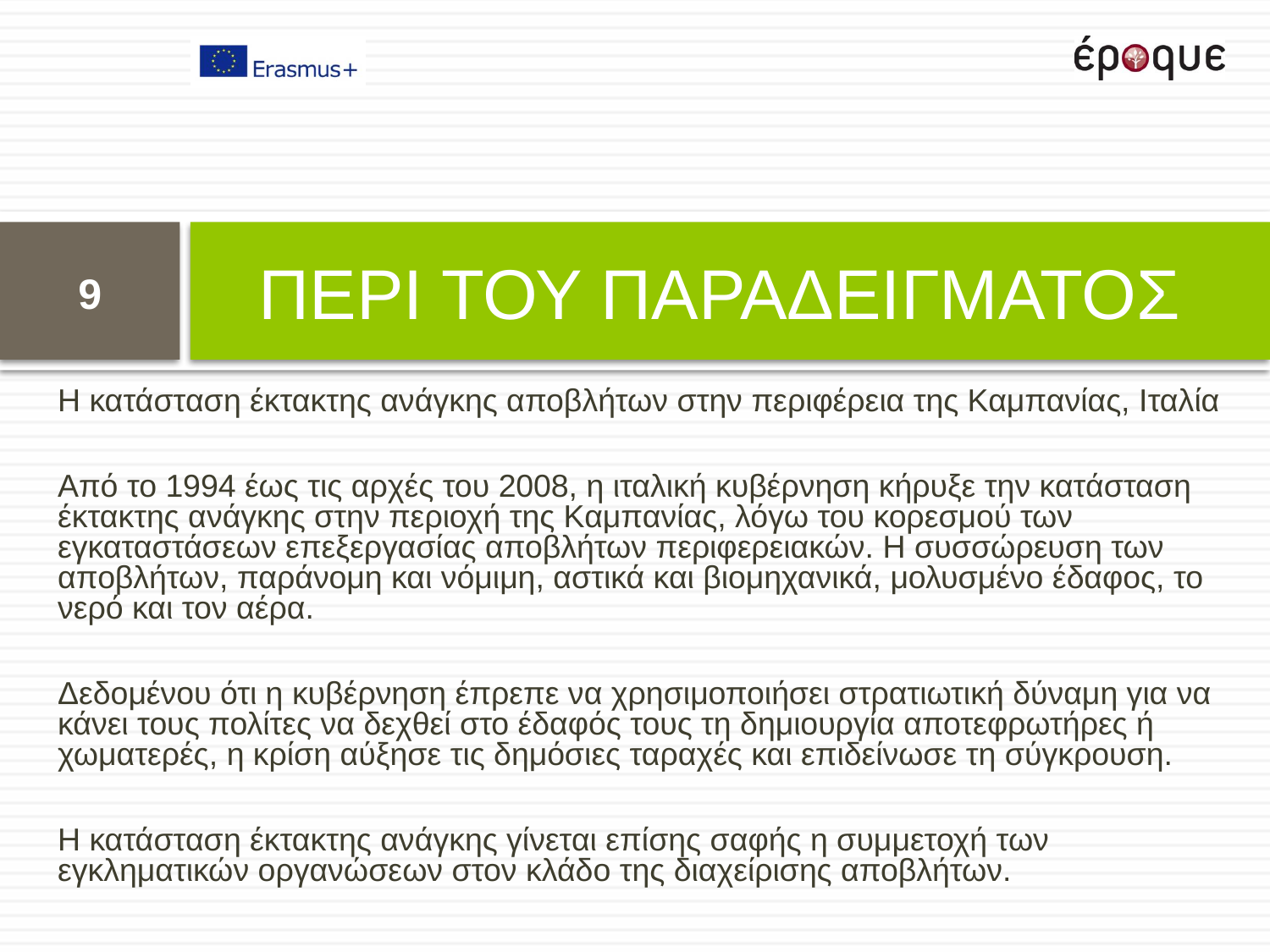

# ΠΕΡΙ ΤΟΥ ΠΑΡΑΔΕΙΓΜΑΤΟΣ
9
Η κατάσταση έκτακτης ανάγκης αποβλήτων στην περιφέρεια της Καμπανίας, Ιταλία

Από το 1994 έως τις αρχές του 2008, η ιταλική κυβέρνηση κήρυξε την κατάσταση έκτακτης ανάγκης στην περιοχή της Καμπανίας, λόγω του κορεσμού των εγκαταστάσεων επεξεργασίας αποβλήτων περιφερειακών. Η συσσώρευση των αποβλήτων, παράνομη και νόμιμη, αστικά και βιομηχανικά, μολυσμένο έδαφος, το νερό και τον αέρα.

Δεδομένου ότι η κυβέρνηση έπρεπε να χρησιμοποιήσει στρατιωτική δύναμη για να κάνει τους πολίτες να δεχθεί στο έδαφός τους τη δημιουργία αποτεφρωτήρες ή χωματερές, η κρίση αύξησε τις δημόσιες ταραχές και επιδείνωσε τη σύγκρουση.

Η κατάσταση έκτακτης ανάγκης γίνεται επίσης σαφής η συμμετοχή των εγκληματικών οργανώσεων στον κλάδο της διαχείρισης αποβλήτων.